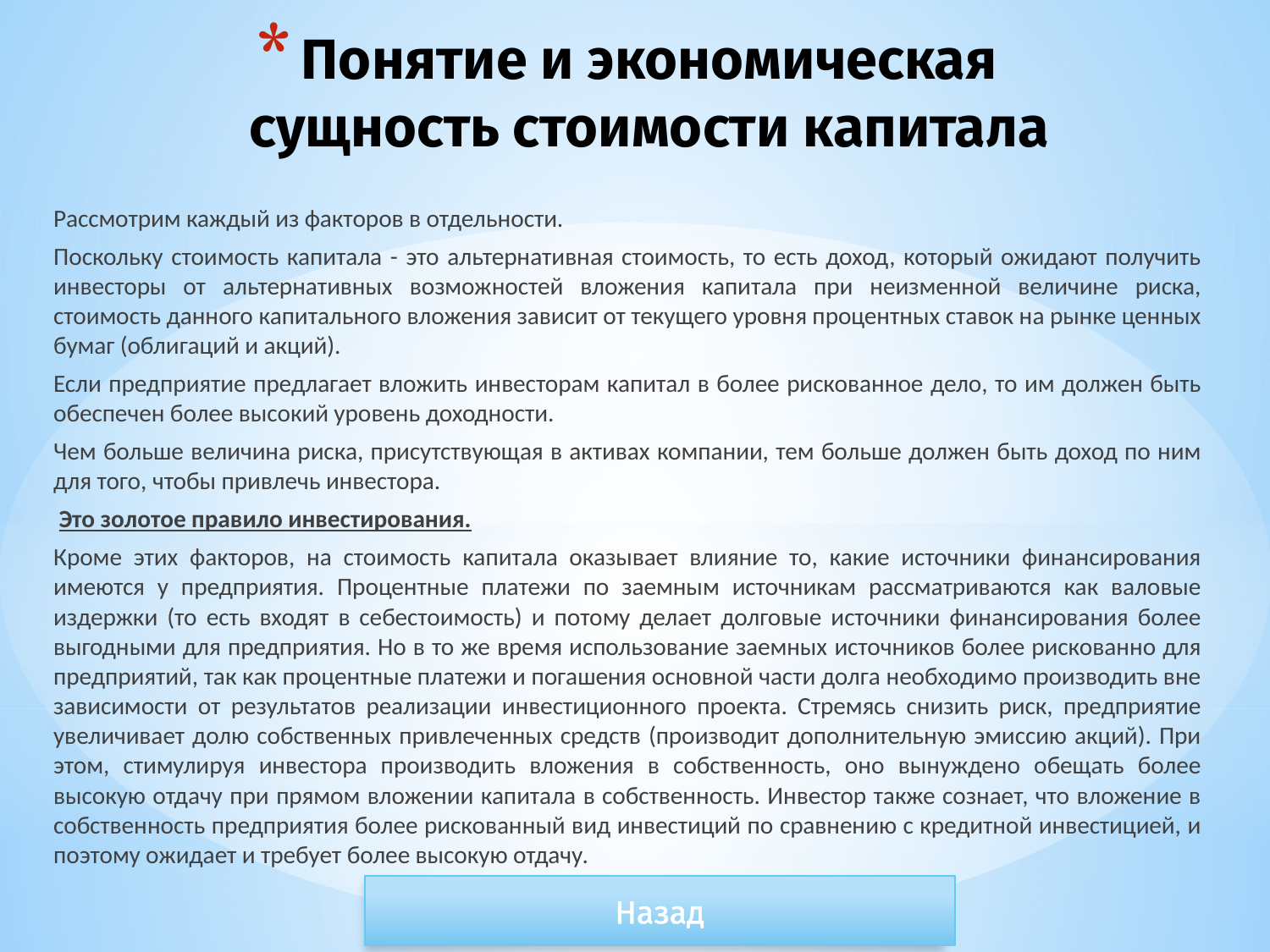

# Понятие и экономическая сущность стоимости капитала
Рассмотрим каждый из факторов в отдельности.
Поскольку стоимость капитала - это альтернативная стоимость, то есть доход, который ожидают получить инвесторы от альтернативных возможностей вложения капитала при неизменной величине риска, стоимость данного капитального вложения зависит от текущего уровня процентных ставок на рынке ценных бумаг (облигаций и акций).
Если предприятие предлагает вложить инвесторам капитал в более рискованное дело, то им должен быть обеспечен более высокий уровень доходности.
Чем больше величина риска, присутствующая в активах компании, тем больше должен быть доход по ним для того, чтобы привлечь инвестора.
 Это золотое правило инвестирования.
Кроме этих факторов, на стоимость капитала оказывает влияние то, какие источники финансирования имеются у предприятия. Процентные платежи по заемным источникам рассматриваются как валовые издержки (то есть входят в себестоимость) и потому делает долговые источники финансирования более выгодными для предприятия. Но в то же время использование заемных источников более рискованно для предприятий, так как процентные платежи и погашения основной части долга необходимо производить вне зависимости от результатов реализации инвестиционного проекта. Стремясь снизить риск, предприятие увеличивает долю собственных привлеченных средств (производит дополнительную эмиссию акций). При этом, стимулируя инвестора производить вложения в собственность, оно вынуждено обещать более высокую отдачу при прямом вложении капитала в собственность. Инвестор также сознает, что вложение в собственность предприятия более рискованный вид инвестиций по сравнению с кредитной инвестицией, и поэтому ожидает и требует более высокую отдачу.
Назад